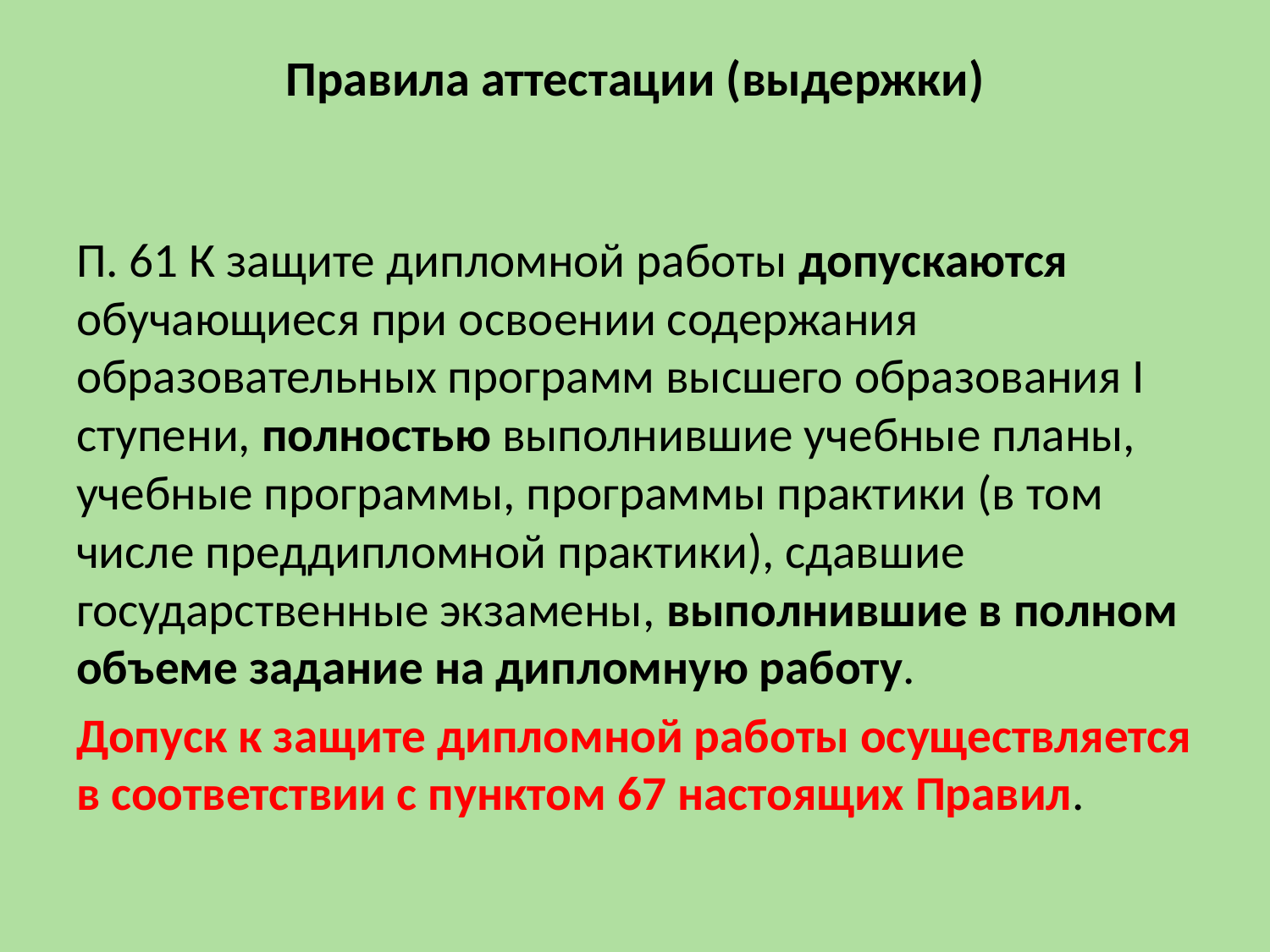

# Правила аттестации (выдержки)
П. 61 К защите дипломной работы допускаются обучающиеся при освоении содержания образовательных программ высшего образования I ступени, полностью выполнившие учебные планы, учебные программы, программы практики (в том числе преддипломной практики), сдавшие государственные экзамены, выполнившие в полном объеме задание на дипломную работу.
Допуск к защите дипломной работы осуществляется в соответствии с пунктом 67 настоящих Правил.